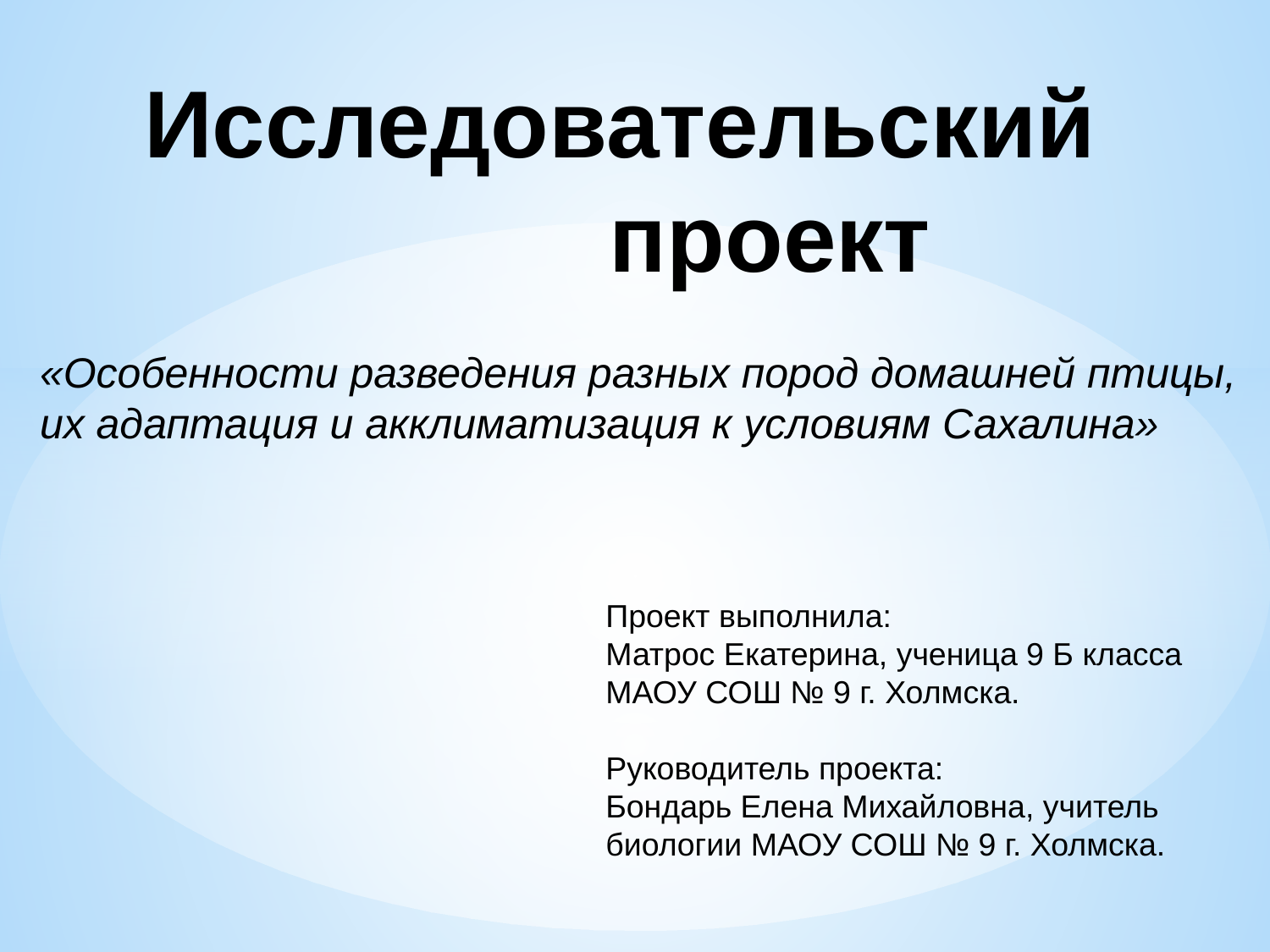

# Исследовательский           проект
«Особенности разведения разных пород домашней птицы,
их адаптация и акклиматизация к условиям Сахалина»
Проект выполнила:
Матрос Екатерина, ученица 9 Б класса МАОУ СОШ № 9 г. Холмска.

Руководитель проекта:
Бондарь Елена Михайловна, учитель биологии МАОУ СОШ № 9 г. Холмска.